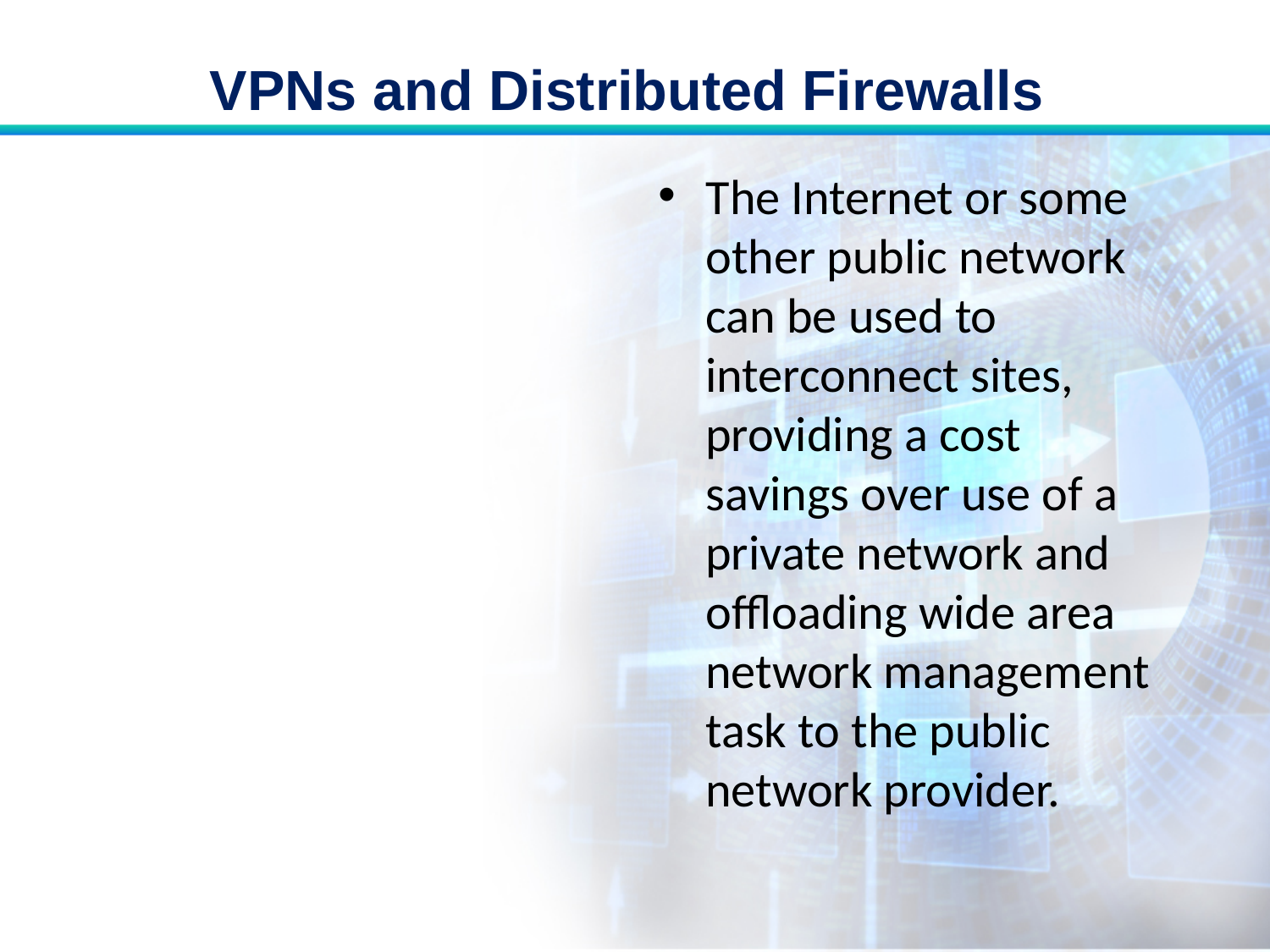

# VPNs and Distributed Firewalls
The Internet or some other public network can be used to interconnect sites, providing a cost savings over use of a private network and offloading wide area network management task to the public network provider.